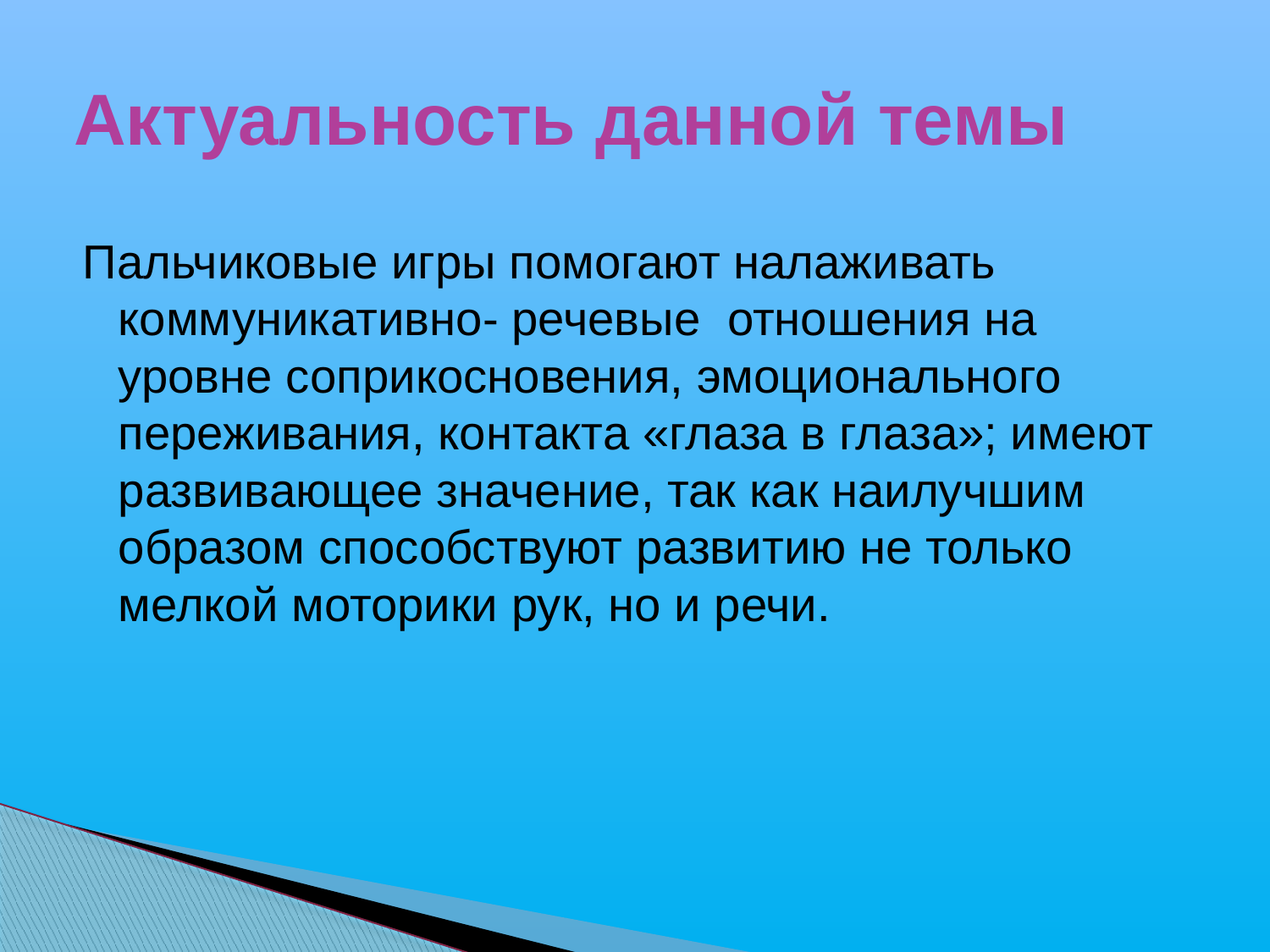

# Актуальность данной темы
Пальчиковые игры помогают налаживать коммуникативно- речевые  отношения на уровне соприкосновения, эмоционального переживания, контакта «глаза в глаза»; имеют развивающее значение, так как наилучшим образом способствуют развитию не только мелкой моторики рук, но и речи.